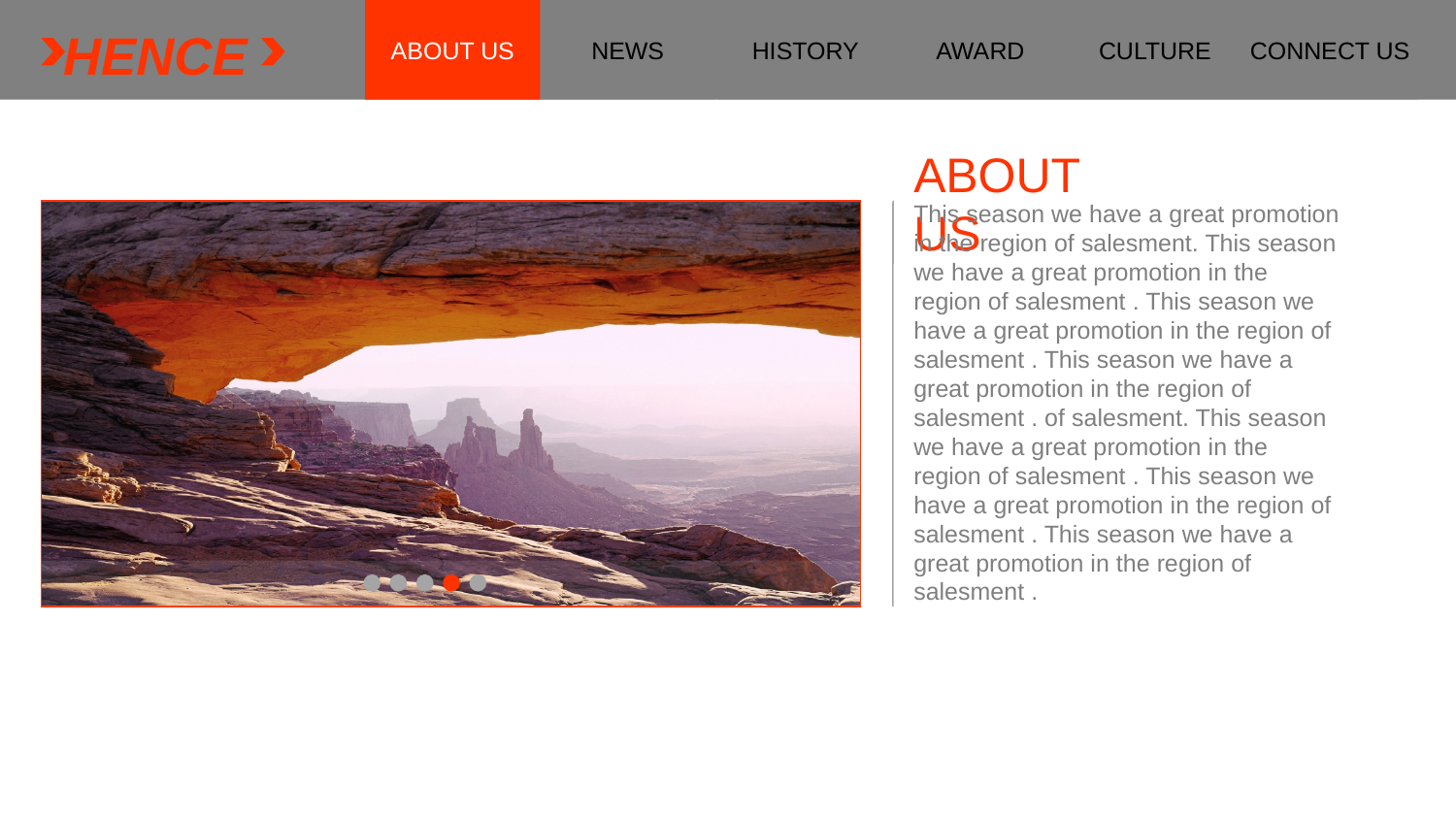

ABOUT US
NEWS
HISTORY
AWARD
CULTURE
CONNECT US
HENCE

ABOUT US
This season we have a great promotion in the region of salesment. This season we have a great promotion in the region of salesment . This season we have a great promotion in the region of salesment . This season we have a great promotion in the region of salesment . of salesment. This season we have a great promotion in the region of salesment . This season we have a great promotion in the region of salesment . This season we have a great promotion in the region of salesment .